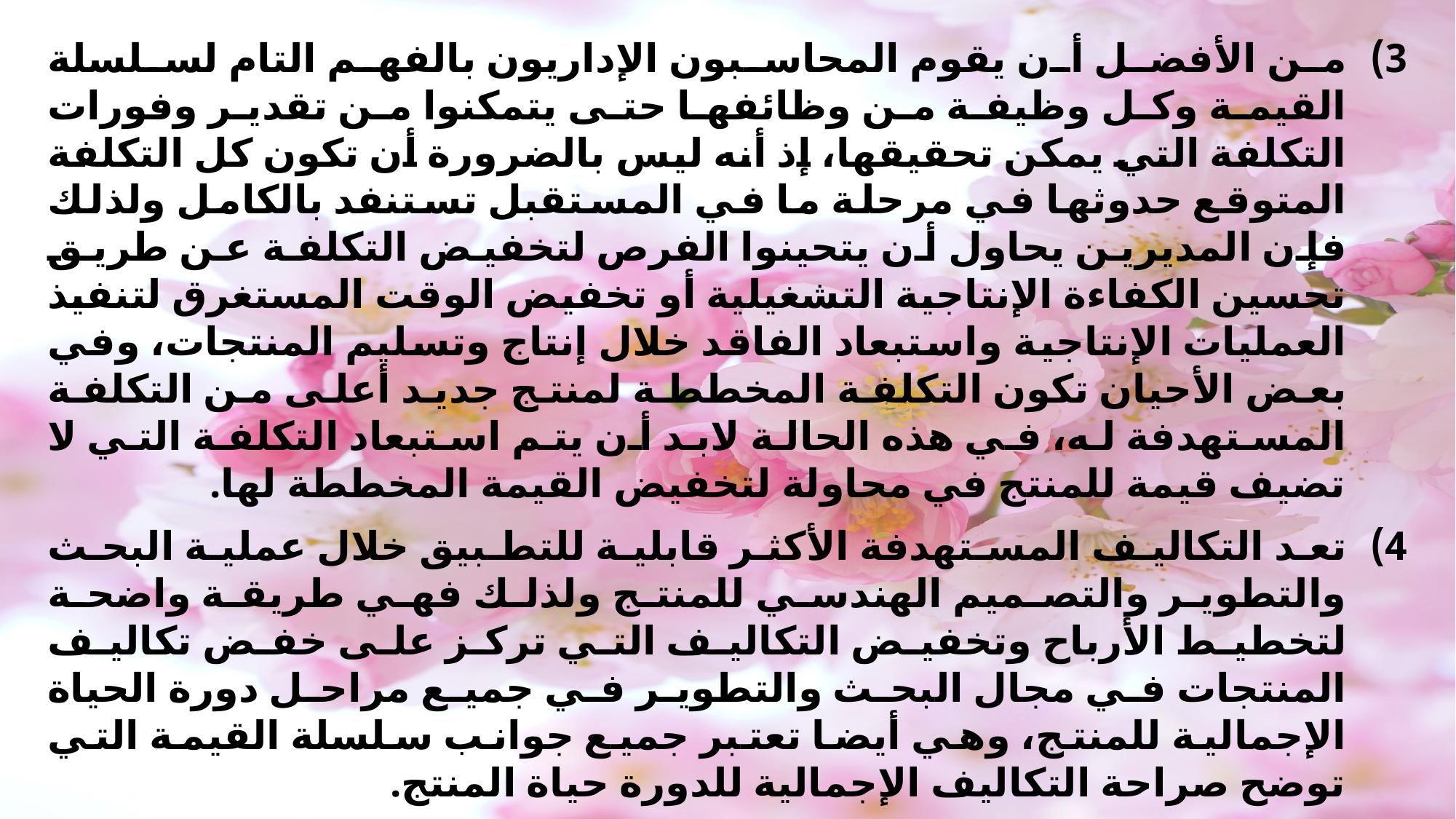

من الأفضل أن يقوم المحاسبون الإداريون بالفهم التام لسلسلة القيمة وكل وظيفة من وظائفها حتى يتمكنوا من تقدير وفورات التكلفة التي يمكن تحقيقها، إذ أنه ليس بالضرورة أن تكون كل التكلفة المتوقع حدوثها في مرحلة ما في المستقبل تستنفد بالكامل ولذلك فإن المديرين يحاول أن يتحينوا الفرص لتخفيض التكلفة عن طريق تحسين الكفاءة الإنتاجية التشغيلية أو تخفيض الوقت المستغرق لتنفيذ العمليات الإنتاجية واستبعاد الفاقد خلال إنتاج وتسليم المنتجات، وفي بعض الأحيان تكون التكلفة المخططة لمنتج جديد أعلى من التكلفة المستهدفة له، في هذه الحالة لابد أن يتم استبعاد التكلفة التي لا تضيف قيمة للمنتج في محاولة لتخفيض القيمة المخططة لها.
تعد التكاليف المستهدفة الأكثر قابلية للتطبيق خلال عملية البحث والتطوير والتصميم الهندسي للمنتج ولذلك فهي طريقة واضحة لتخطيط الأرباح وتخفيض التكاليف التي تركز على خفض تكاليف المنتجات في مجال البحث والتطوير في جميع مراحل دورة الحياة الإجمالية للمنتج، وهي أيضا تعتبر جميع جوانب سلسلة القيمة التي توضح صراحة التكاليف الإجمالية للدورة حياة المنتج.
يمكن تحديد التكلفة المتوقعة في سلسلة القيمة المنتج التي توضح مختلف الوظائف التي تضيف قيمة للمنتج أو الخدمة وحيث أن مفهوم التكلفة المستهدفة ينظر إلى كل وظائف سلسلة القيمة من التصميم وحتى تسليم المنتج فإن التكامل مع التكلفة المستهدفة يوضح كل العناصر الإنتاجية سواء كانوا معدون أو موزعون أو موردون ويتيح فرصة هائلة للشركات باستبعاد أو تخفيض التكاليف إلى الدرجة المنشودة.